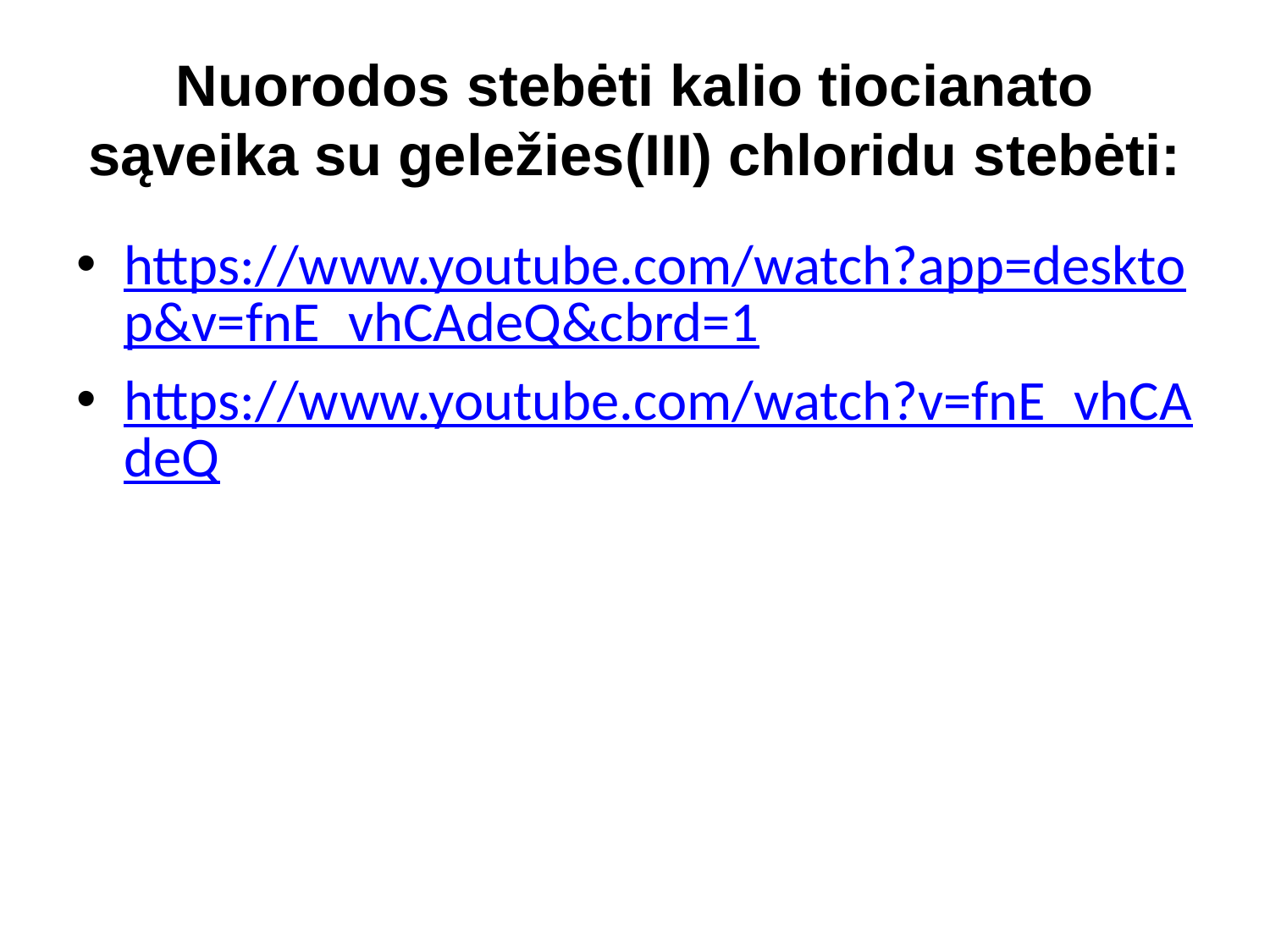

# Nuorodos stebėti kalio tiocianato sąveika su geležies(III) chloridu stebėti:
https://www.youtube.com/watch?app=desktop&v=fnE_vhCAdeQ&cbrd=1
https://www.youtube.com/watch?v=fnE_vhCAdeQ